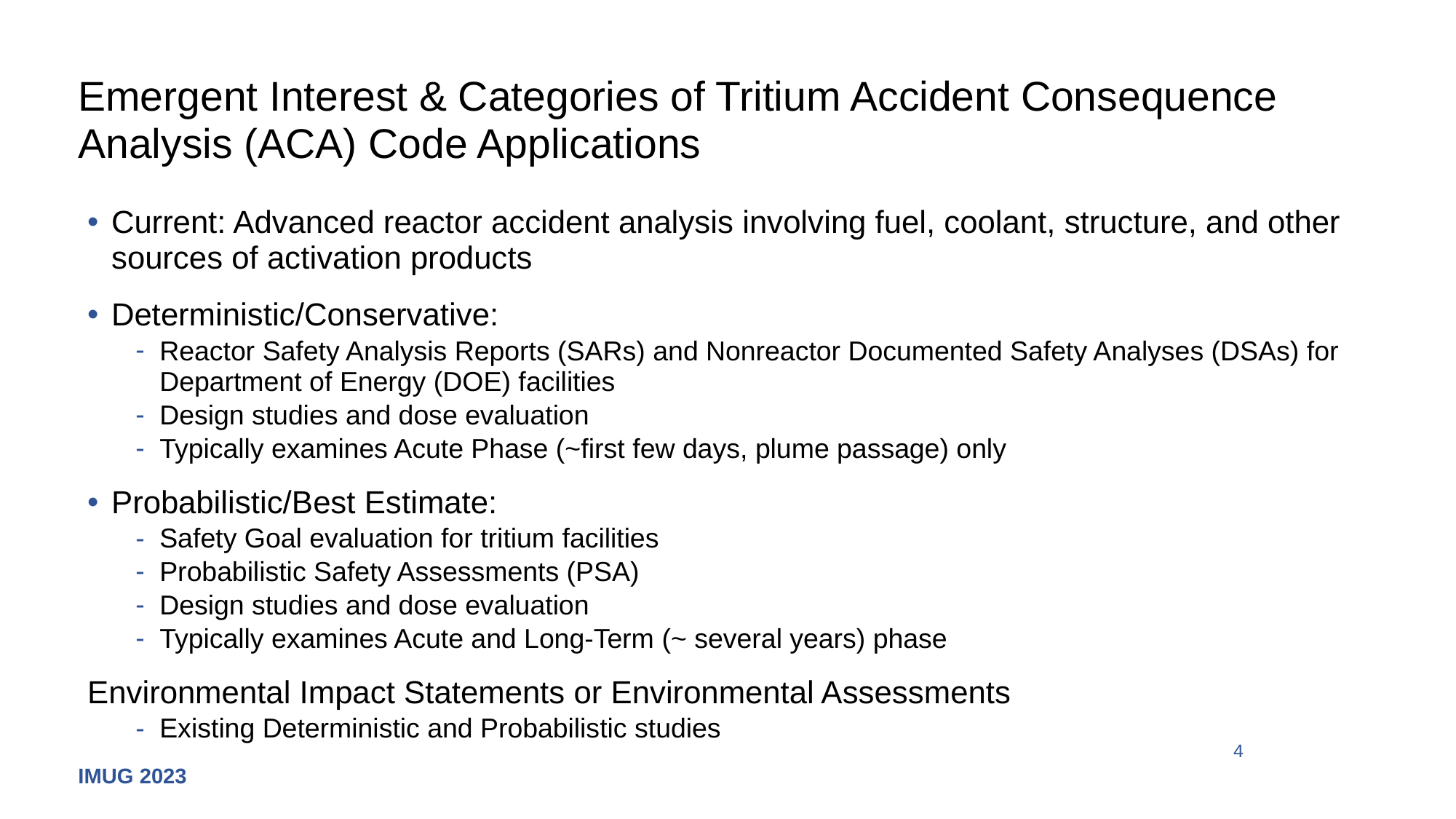

# Emergent Interest & Categories of Tritium Accident Consequence Analysis (ACA) Code Applications
Current: Advanced reactor accident analysis involving fuel, coolant, structure, and other sources of activation products
Deterministic/Conservative:
Reactor Safety Analysis Reports (SARs) and Nonreactor Documented Safety Analyses (DSAs) for Department of Energy (DOE) facilities
Design studies and dose evaluation
Typically examines Acute Phase (~first few days, plume passage) only
Probabilistic/Best Estimate:
Safety Goal evaluation for tritium facilities
Probabilistic Safety Assessments (PSA)
Design studies and dose evaluation
Typically examines Acute and Long-Term (~ several years) phase
Environmental Impact Statements or Environmental Assessments
Existing Deterministic and Probabilistic studies

4
IMUG 2023